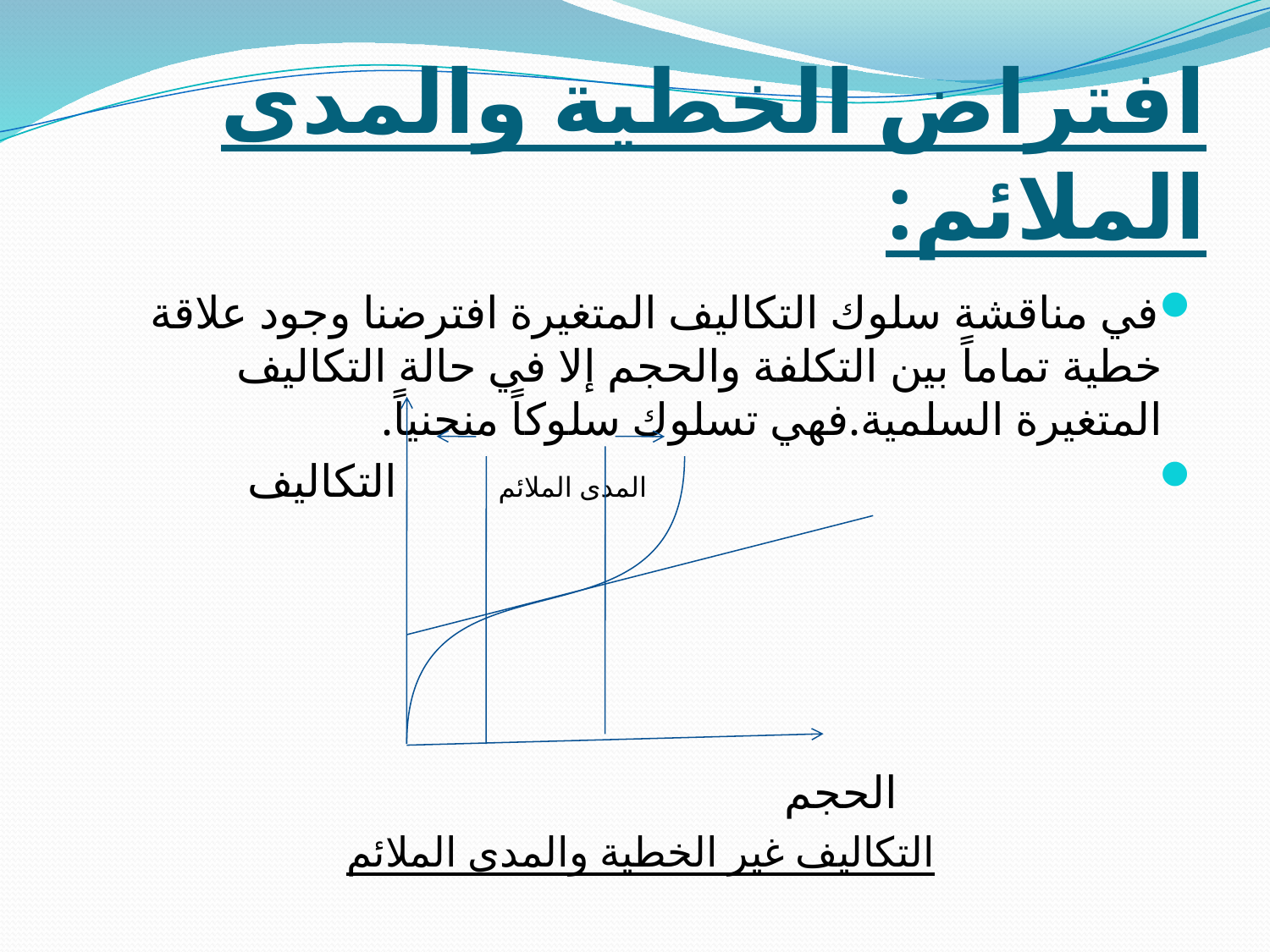

# افتراض الخطية والمدى الملائم:
في مناقشة سلوك التكاليف المتغيرة افترضنا وجود علاقة خطية تماماً بين التكلفة والحجم إلا في حالة التكاليف المتغيرة السلمية.فهي تسلوك سلوكاً منحنياً.
                                            المدى الملائم              التكاليف

                          الحجم
التكاليف غير الخطية والمدى الملائم